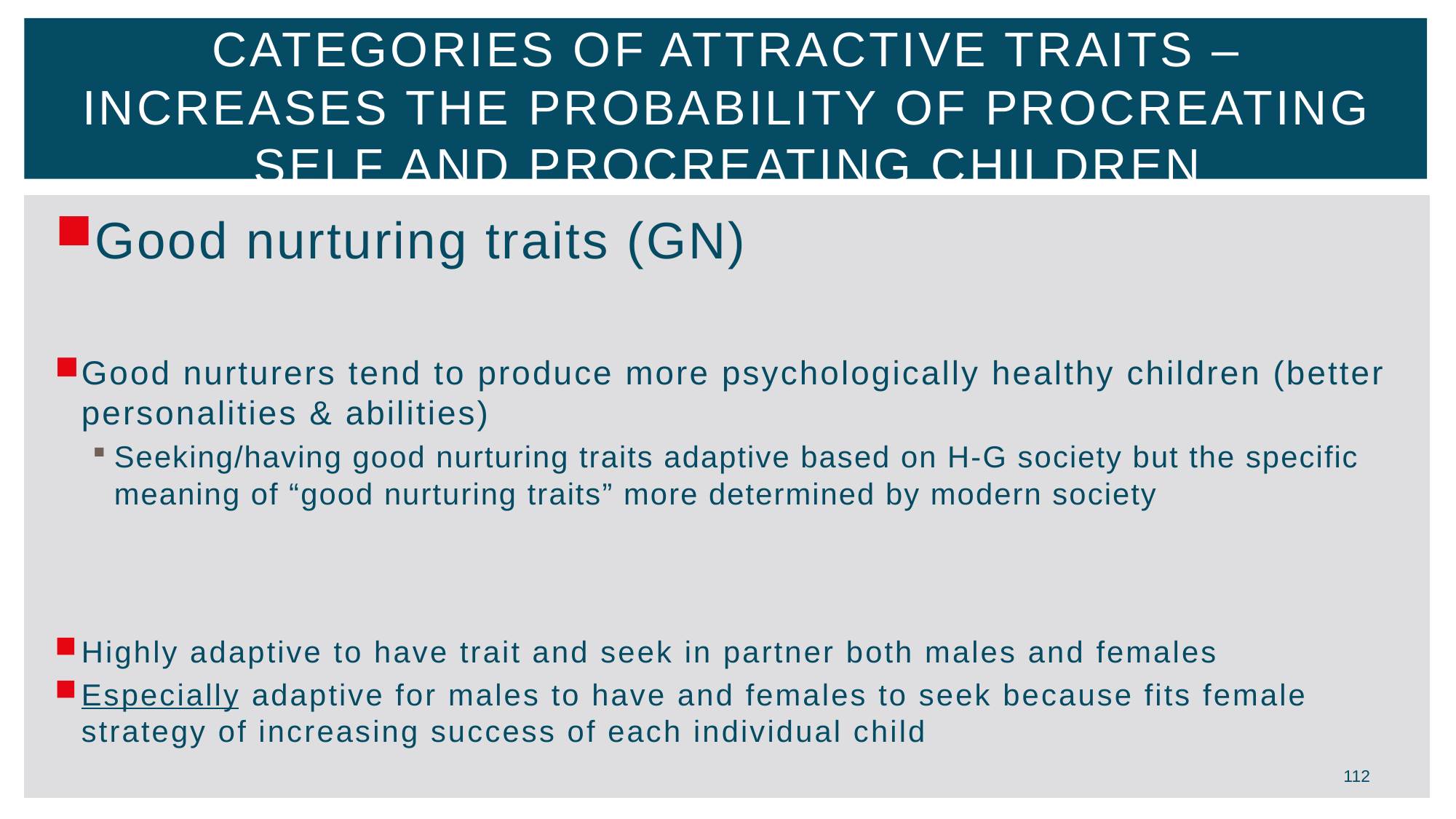

# Categories of attractive traits – Increases the probability of procreating self and procreating children

Good nurturing traits (GN)

Good nurturers tend to produce more psychologically healthy children (better personalities & abilities)
Seeking/having good nurturing traits adaptive based on H-G society but the specific meaning of “good nurturing traits” more determined by modern society

Highly adaptive to have trait and seek in partner both males and females
Especially adaptive for males to have and females to seek because fits female strategy of increasing success of each individual child

112